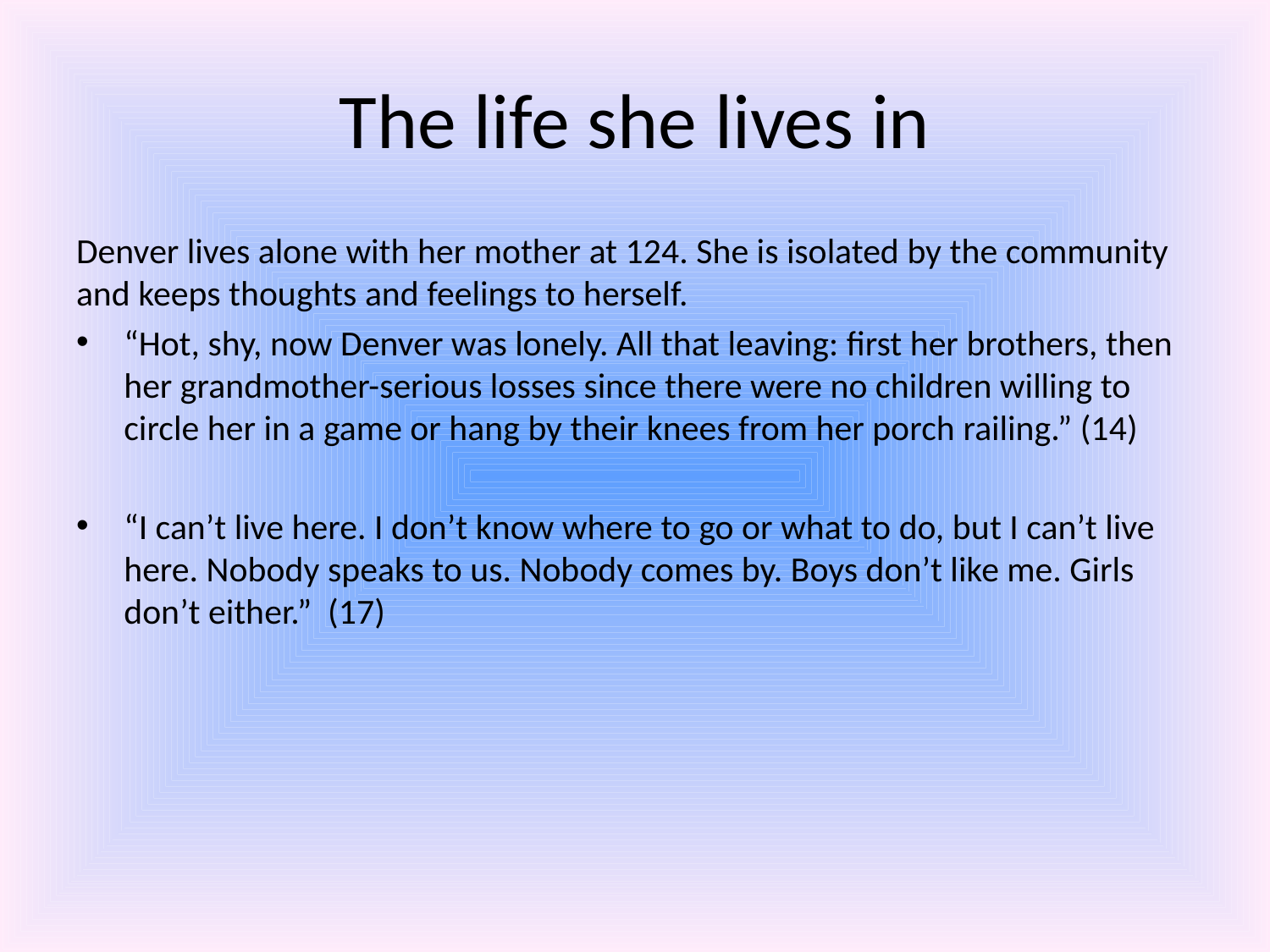

# The life she lives in
Denver lives alone with her mother at 124. She is isolated by the community and keeps thoughts and feelings to herself.
“Hot, shy, now Denver was lonely. All that leaving: first her brothers, then her grandmother-serious losses since there were no children willing to circle her in a game or hang by their knees from her porch railing.” (14)

“I can’t live here. I don’t know where to go or what to do, but I can’t live here. Nobody speaks to us. Nobody comes by. Boys don’t like me. Girls don’t either.”  (17)